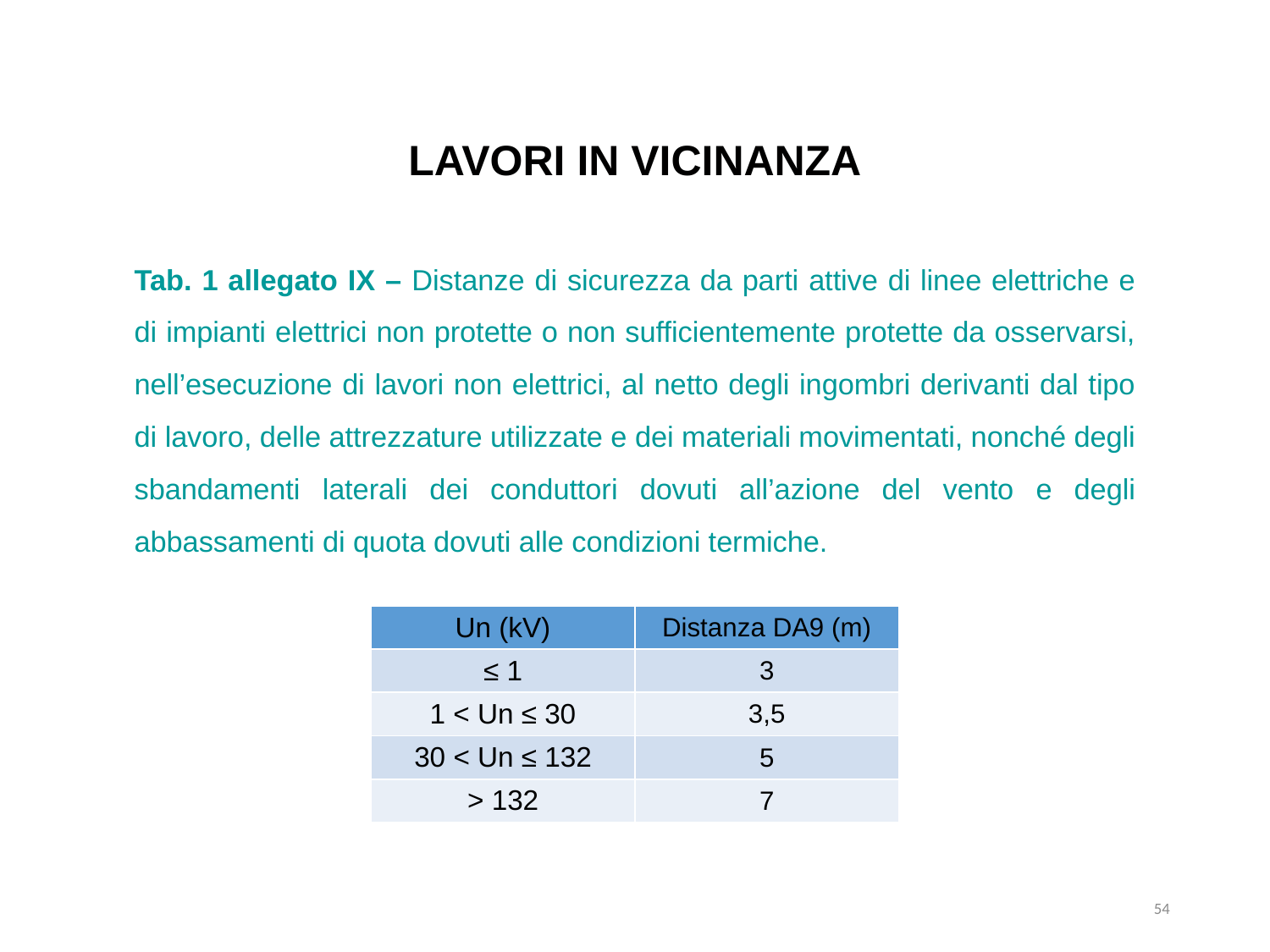

LAVORI IN VICINANZA
Tab. 1 allegato IX – Distanze di sicurezza da parti attive di linee elettriche e di impianti elettrici non protette o non sufficientemente protette da osservarsi, nell’esecuzione di lavori non elettrici, al netto degli ingombri derivanti dal tipo di lavoro, delle attrezzature utilizzate e dei materiali movimentati, nonché degli sbandamenti laterali dei conduttori dovuti all’azione del vento e degli abbassamenti di quota dovuti alle condizioni termiche.
| Un (kV) | Distanza DA9 (m) |
| --- | --- |
| ≤ 1 | 3 |
| 1 < Un ≤ 30 | 3,5 |
| 30 < Un ≤ 132 | 5 |
| > 132 | 7 |
54